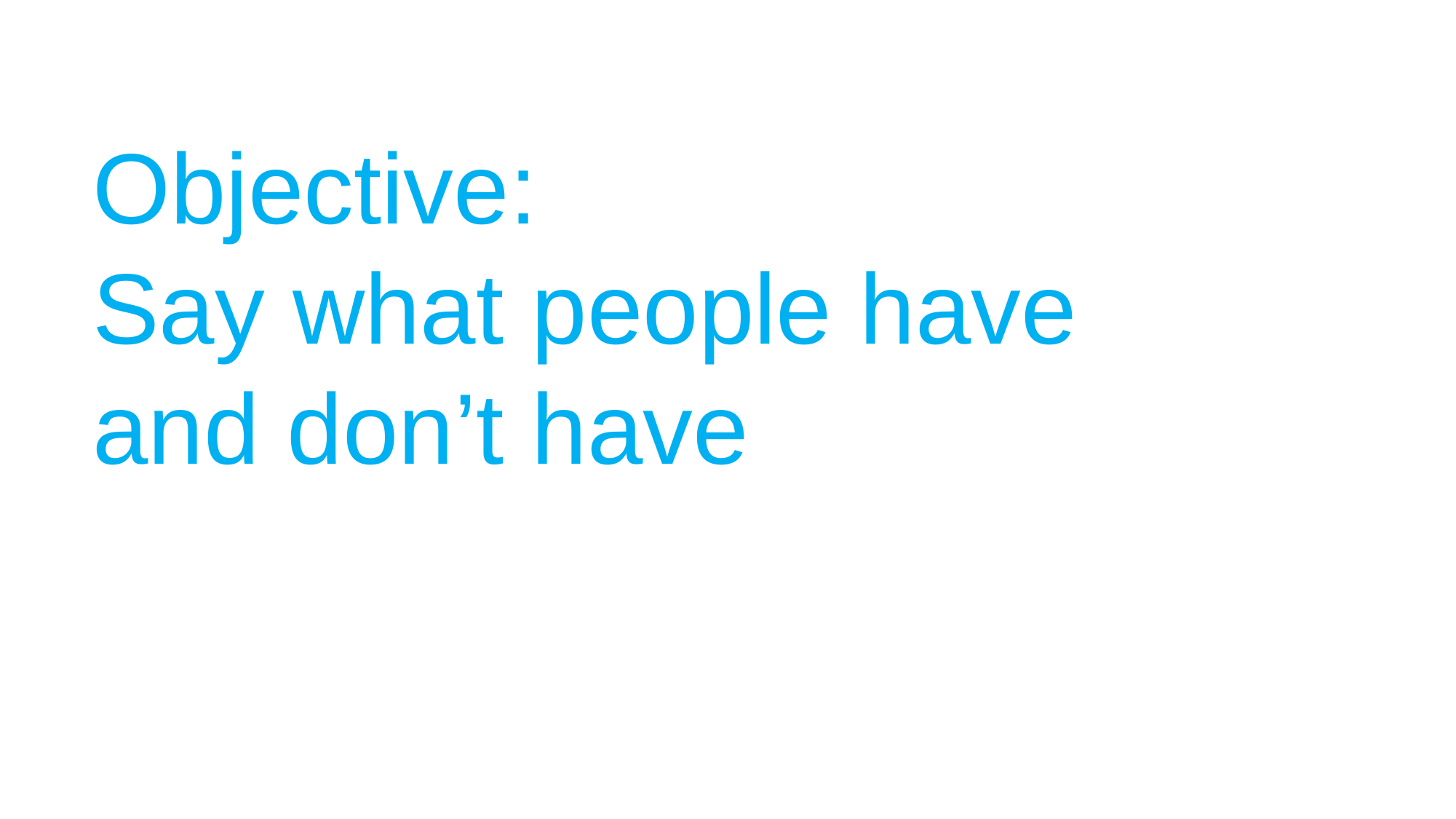

Objective:
Say what people have and don’t have